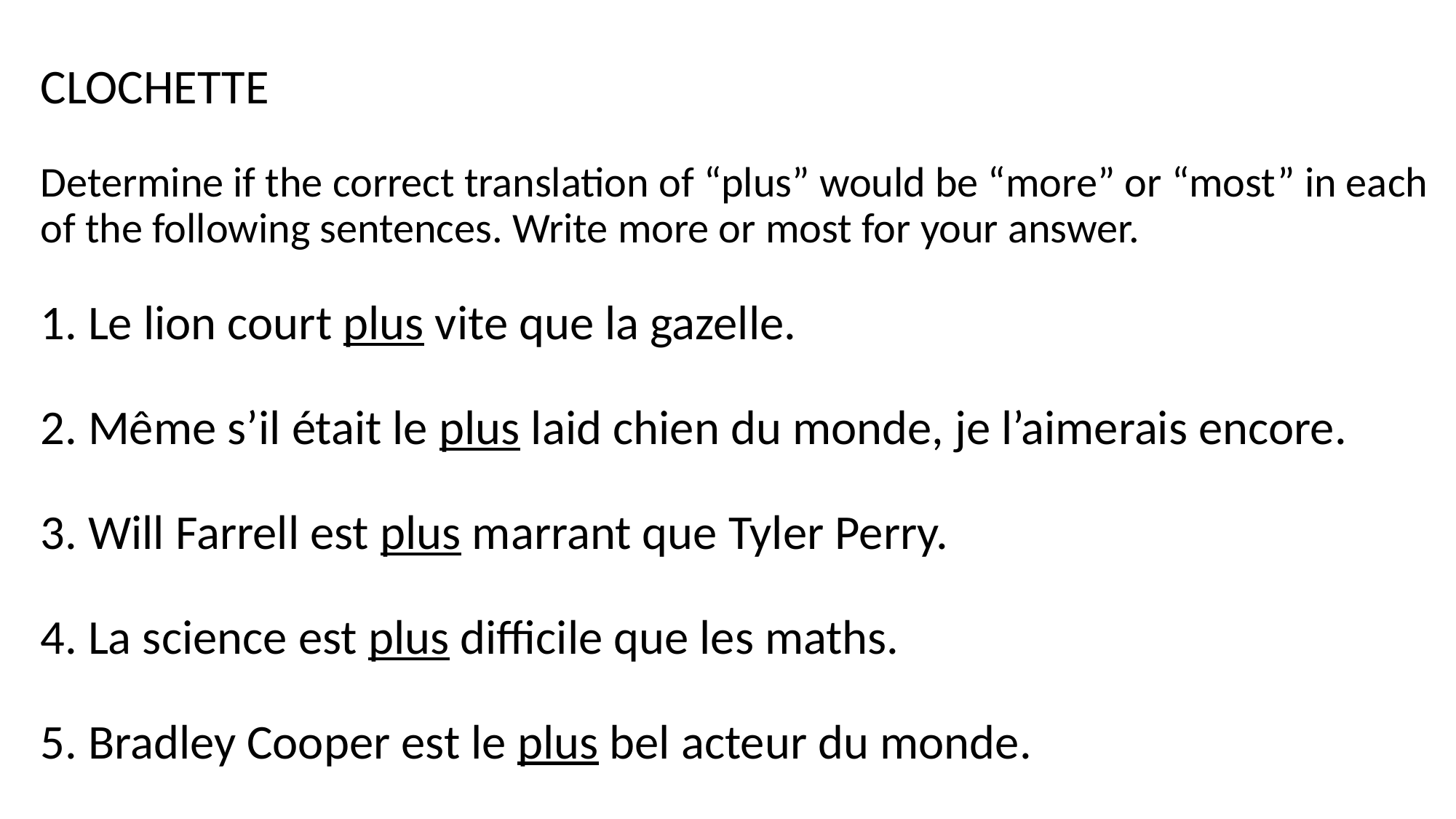

# CLOCHETTE Determine if the correct translation of “plus” would be “more” or “most” in each of the following sentences. Write more or most for your answer. 1. Le lion court plus vite que la gazelle. 2. Même s’il était le plus laid chien du monde, je l’aimerais encore. 3. Will Farrell est plus marrant que Tyler Perry. 4. La science est plus difficile que les maths. 5. Bradley Cooper est le plus bel acteur du monde.